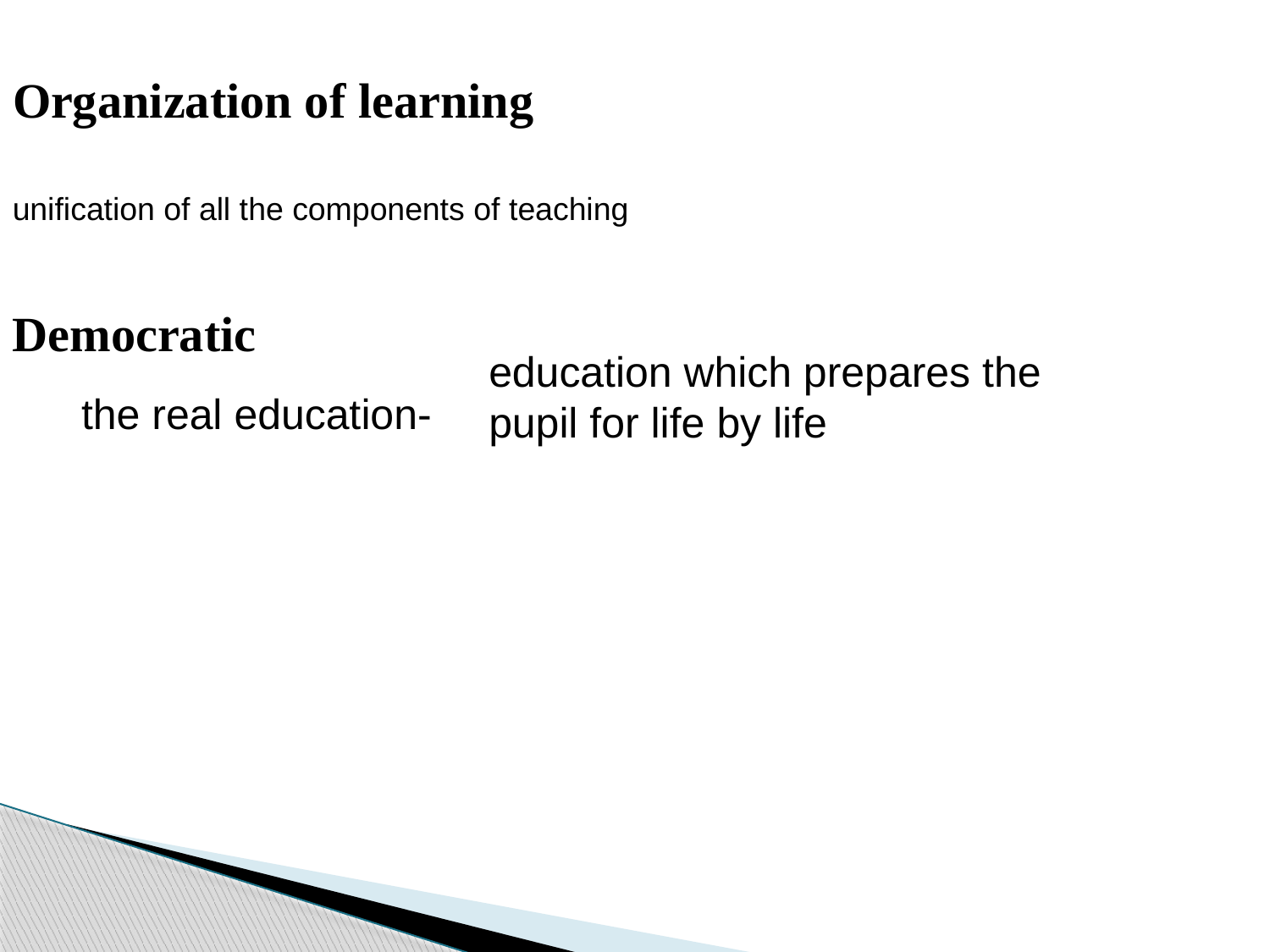

Organization of learning

unification of all the components of teaching

Democratic

education which prepares the pupil for life by life

the real education-